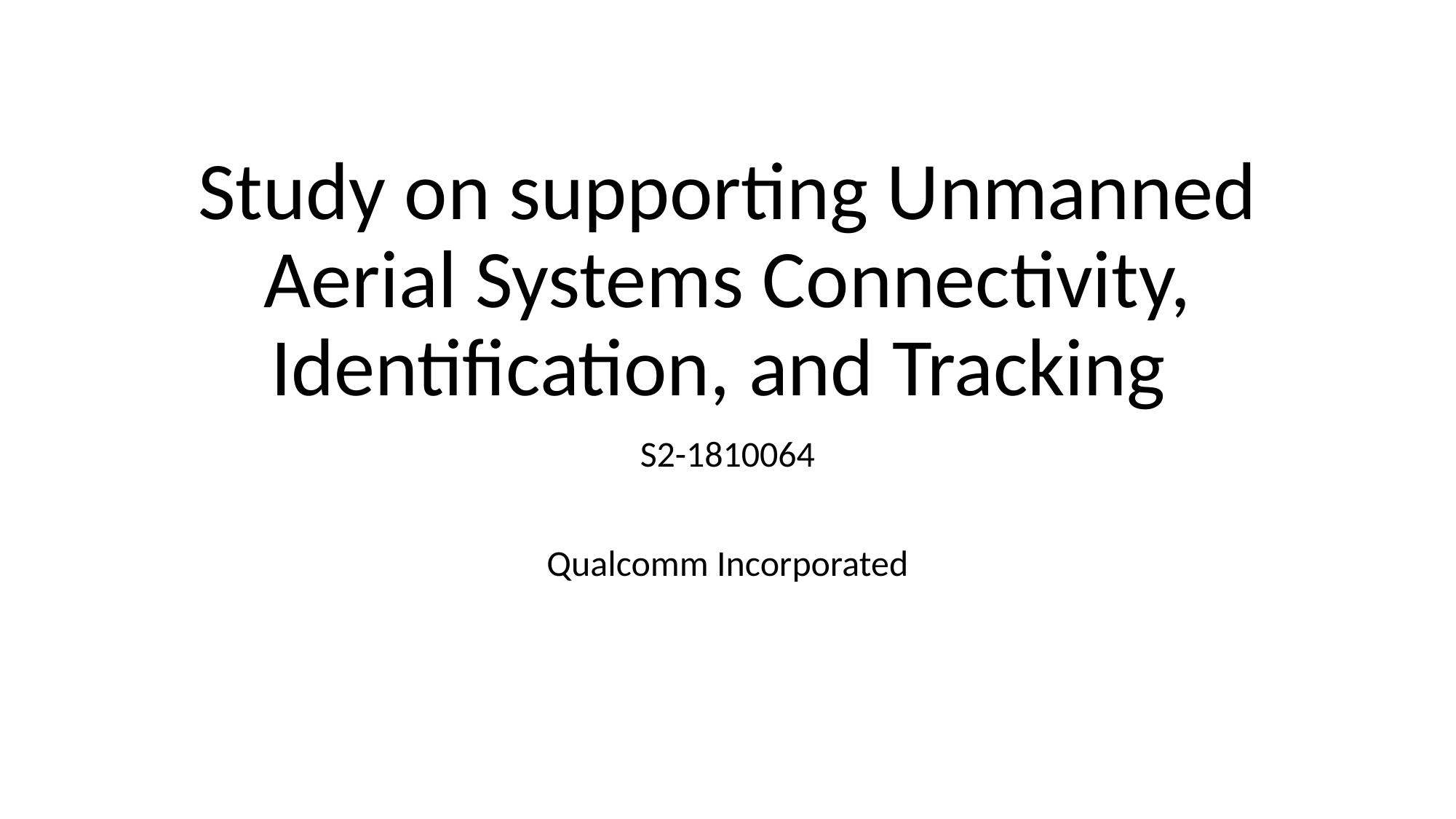

# Study on supporting Unmanned Aerial Systems Connectivity, Identification, and Tracking
S2-1810064

Qualcomm Incorporated